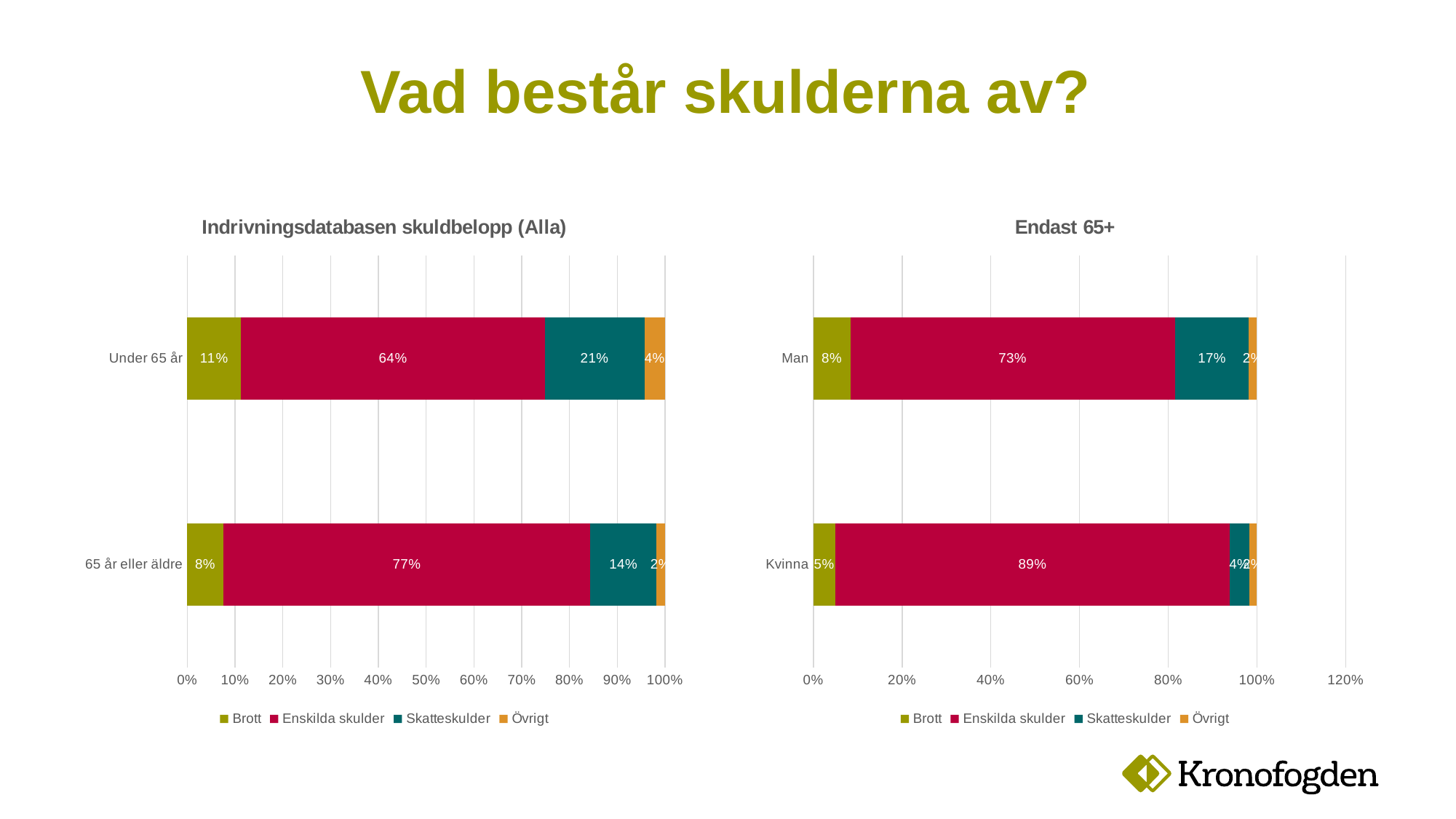

# Vad består skulderna av?

### Chart: Indrivningsdatabasen skuldbelopp (Alla)

| Category | Brott | Enskilda skulder | Skatteskulder | Övrigt |
|---|---|---|---|---|
| 65 år eller äldre | 0.07550123734953995 | 0.7681998056776578 | 0.1383115194676254 | 0.017987437505176913 |
| Under 65 år | 0.11280340645399835 | 0.635799241710132 | 0.20829978572666064 | 0.04309756610920895 |

### Chart: Endast 65+

| Category | Brott | Enskilda skulder | Skatteskulder | Övrigt |
|---|---|---|---|---|
| Kvinna | 0.04907955703278803 | 0.8899807103774208 | 0.04315986710284009 | 0.017779865486951107 |
| Man | 0.08331879331092422 | 0.7321676901533928 | 0.16646466333517393 | 0.01804885320050909 |